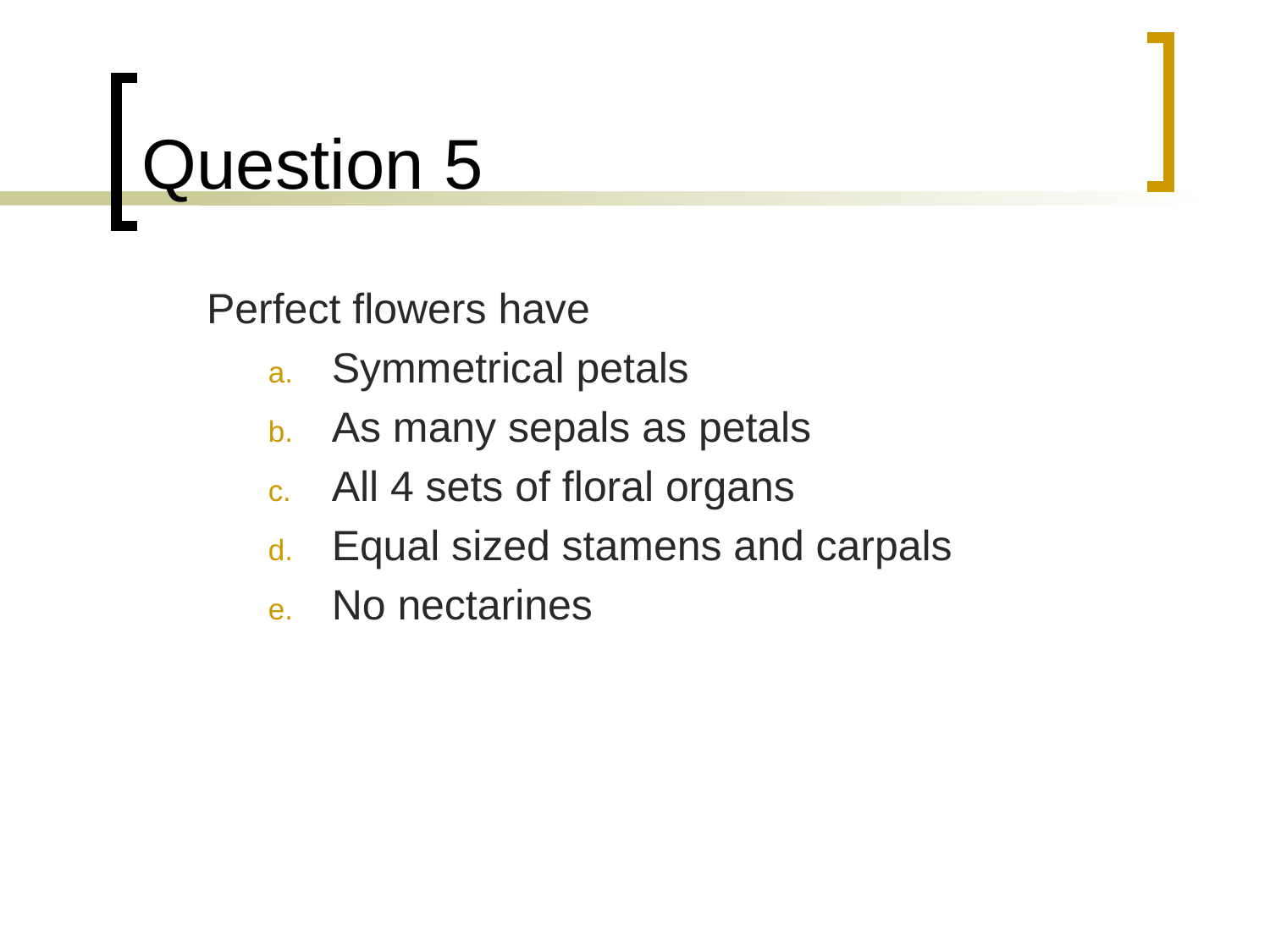

# Question 5
	Perfect flowers have
Symmetrical petals
As many sepals as petals
All 4 sets of floral organs
Equal sized stamens and carpals
No nectarines